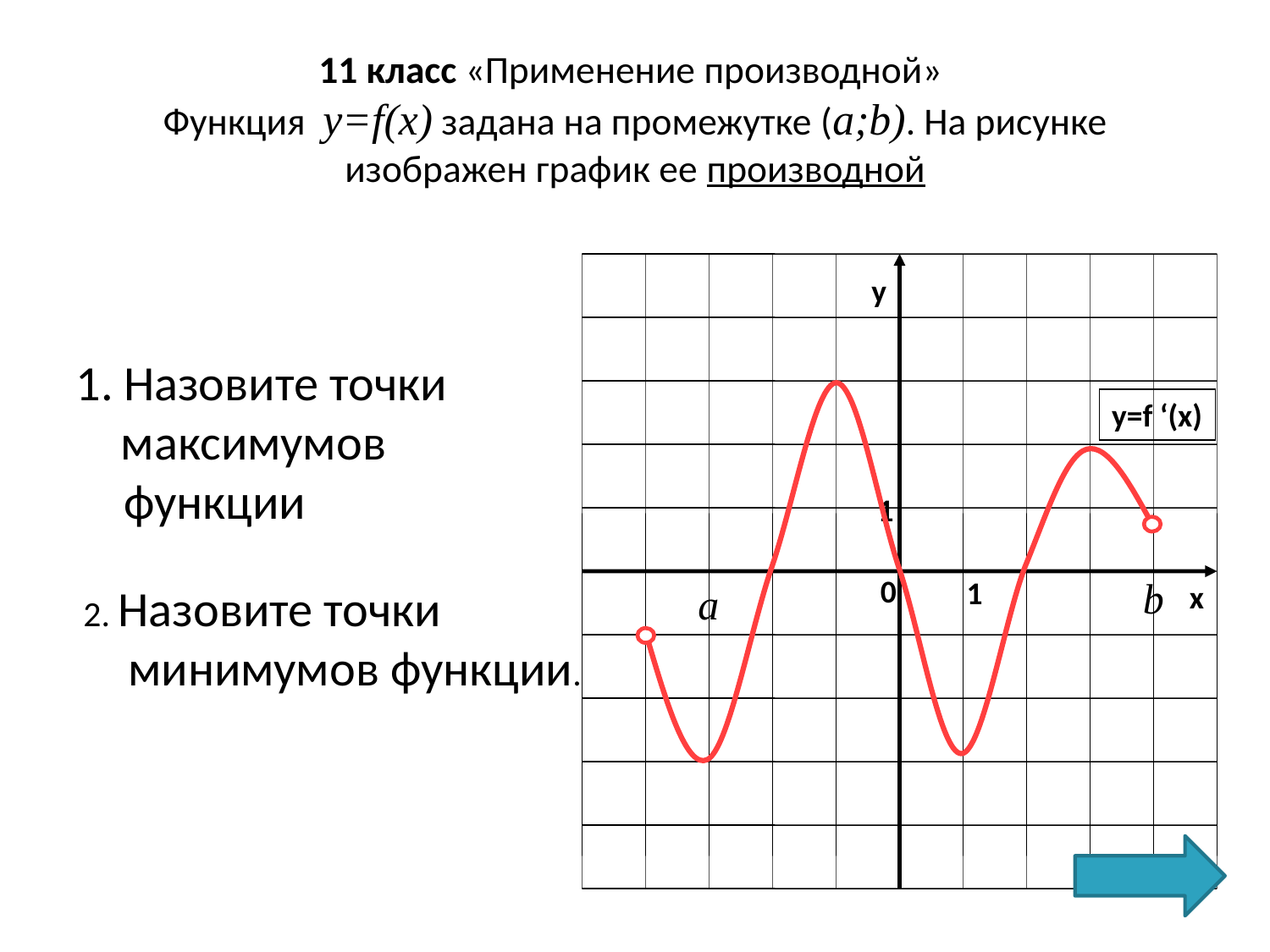

# 11 класс «Применение производной» Функция  y=f(x) задана на промежутке (a;b). На рисунке изображен график ее производной

у
y=f ‘(x)
1
0
1
х
Назовите точки
    максимумов функции

b
2. Назовите точки
    минимумов функции.
а